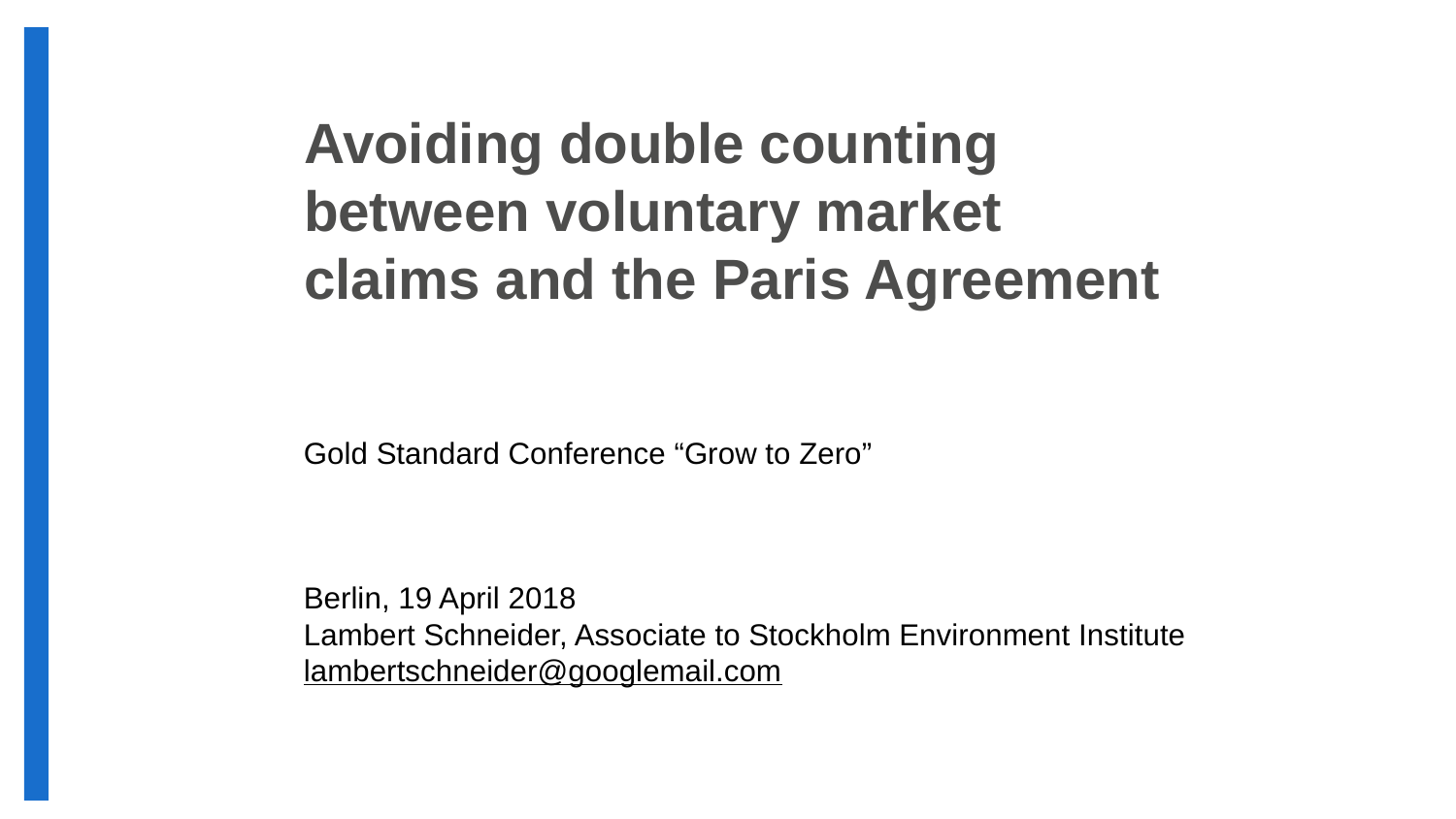

# Avoiding double counting between voluntary market claims and the Paris Agreement
Gold Standard Conference “Grow to Zero”

Berlin, 19 April 2018
Lambert Schneider, Associate to Stockholm Environment Institute
lambertschneider@googlemail.com